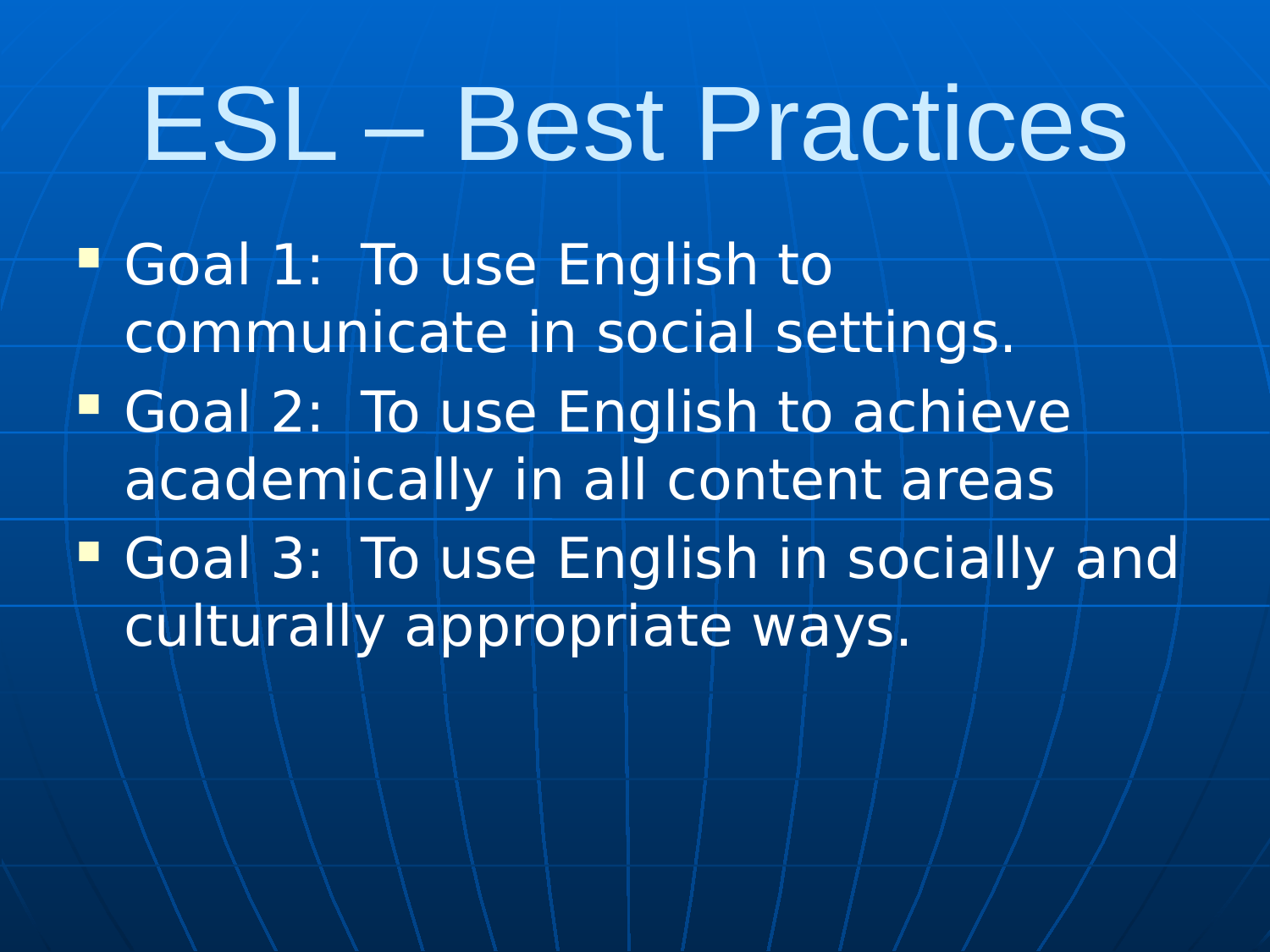

# ESL – Best Practices
Goal 1:  To use English to communicate in social settings.
Goal 2:  To use English to achieve academically in all content areas
Goal 3:  To use English in socially and culturally appropriate ways.